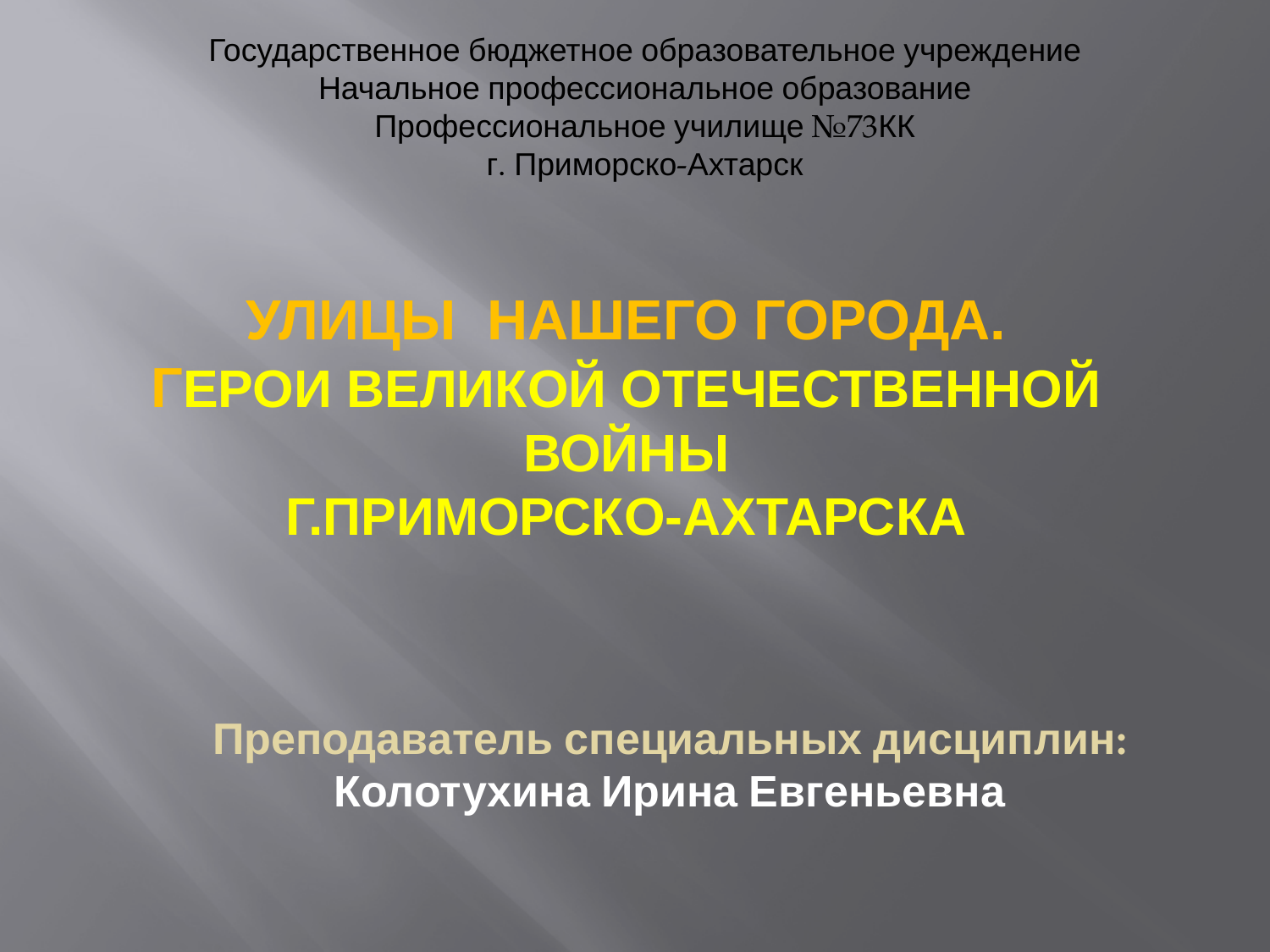

Государственное бюджетное образовательное учреждение
Начальное профессиональное образование
Профессиональное училище №73КК
г. Приморско-Ахтарск

# Улицы  нашего города. Герои Великой Отечественной войны г.приморско-ахтарска

Преподаватель специальных дисциплин:
Колотухина Ирина Евгеньевна